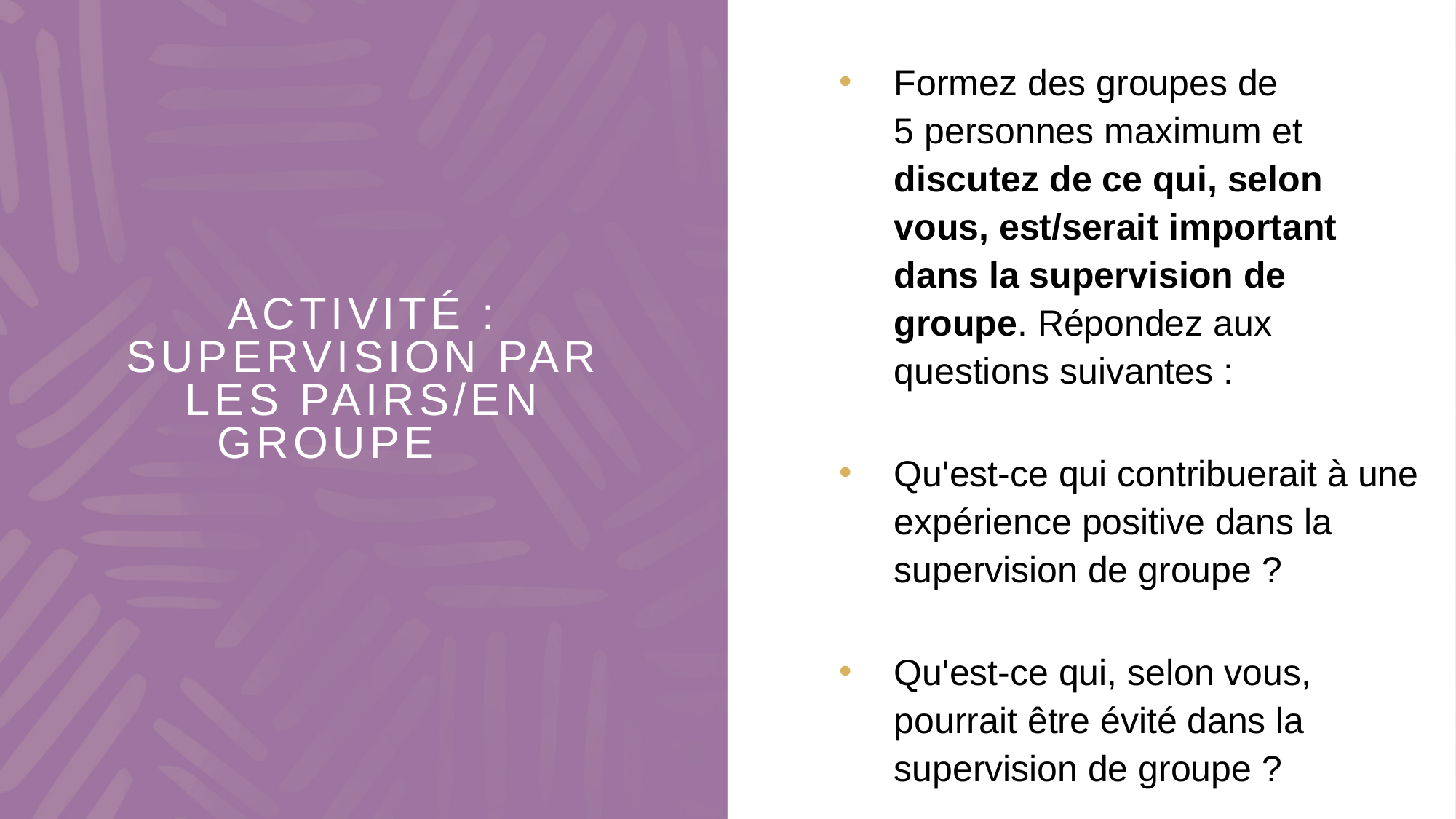

Formez des groupes de 5 personnes maximum et discutez de ce qui, selon vous, est/serait important dans la supervision de groupe. Répondez aux questions suivantes :
Qu'est-ce qui contribuerait à une expérience positive dans la supervision de groupe ?
Qu'est-ce qui, selon vous, pourrait être évité dans la supervision de groupe ?
# Activité : Supervision par les pairs/en groupe